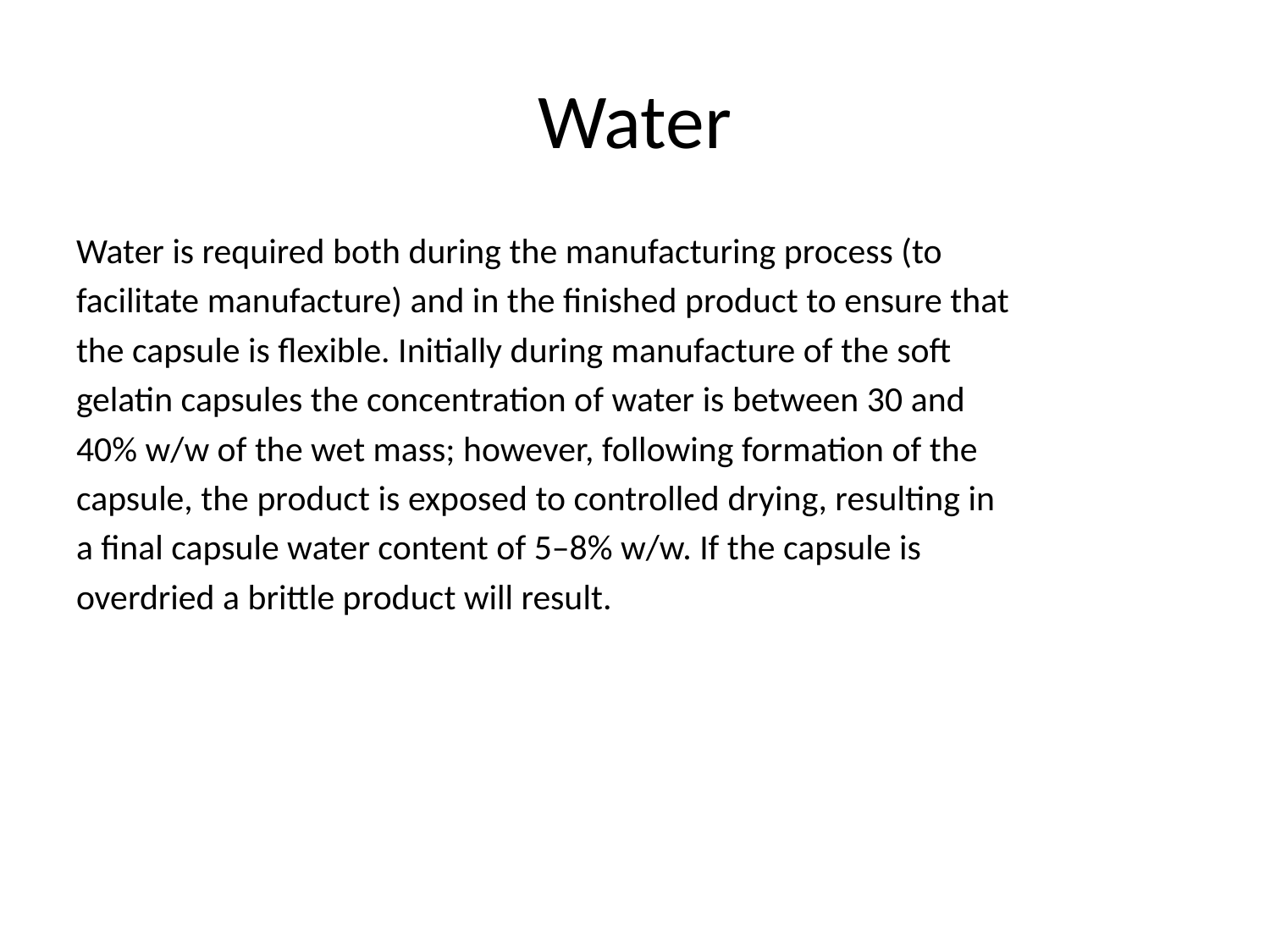

# Water
Water is required both during the manufacturing process (to
facilitate manufacture) and in the finished product to ensure that
the capsule is flexible. Initially during manufacture of the soft
gelatin capsules the concentration of water is between 30 and
40% w/w of the wet mass; however, following formation of the
capsule, the product is exposed to controlled drying, resulting in
a final capsule water content of 5–8% w/w. If the capsule is
overdried a brittle product will result.